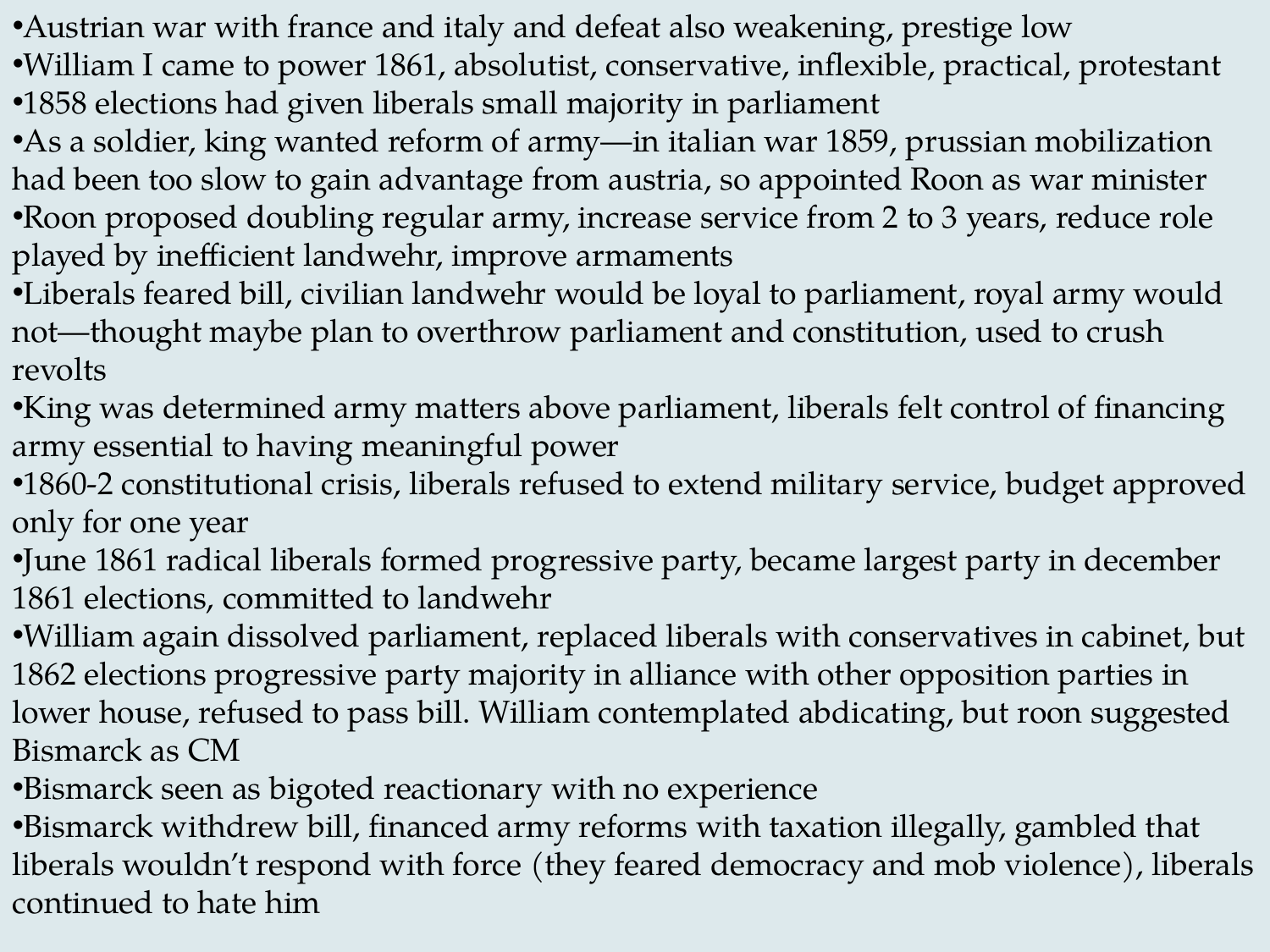

Austrian war with france and italy and defeat also weakening, prestige low
William I came to power 1861, absolutist, conservative, inflexible, practical, protestant
1858 elections had given liberals small majority in parliament
As a soldier, king wanted reform of army—in italian war 1859, prussian mobilization had been too slow to gain advantage from austria, so appointed Roon as war minister
Roon proposed doubling regular army, increase service from 2 to 3 years, reduce role played by inefficient landwehr, improve armaments
Liberals feared bill, civilian landwehr would be loyal to parliament, royal army would not—thought maybe plan to overthrow parliament and constitution, used to crush revolts
King was determined army matters above parliament, liberals felt control of financing army essential to having meaningful power
1860-2 constitutional crisis, liberals refused to extend military service, budget approved only for one year
June 1861 radical liberals formed progressive party, became largest party in december 1861 elections, committed to landwehr
William again dissolved parliament, replaced liberals with conservatives in cabinet, but 1862 elections progressive party majority in alliance with other opposition parties in lower house, refused to pass bill. William contemplated abdicating, but roon suggested Bismarck as CM
Bismarck seen as bigoted reactionary with no experience
Bismarck withdrew bill, financed army reforms with taxation illegally, gambled that liberals wouldn’t respond with force (they feared democracy and mob violence), liberals continued to hate him